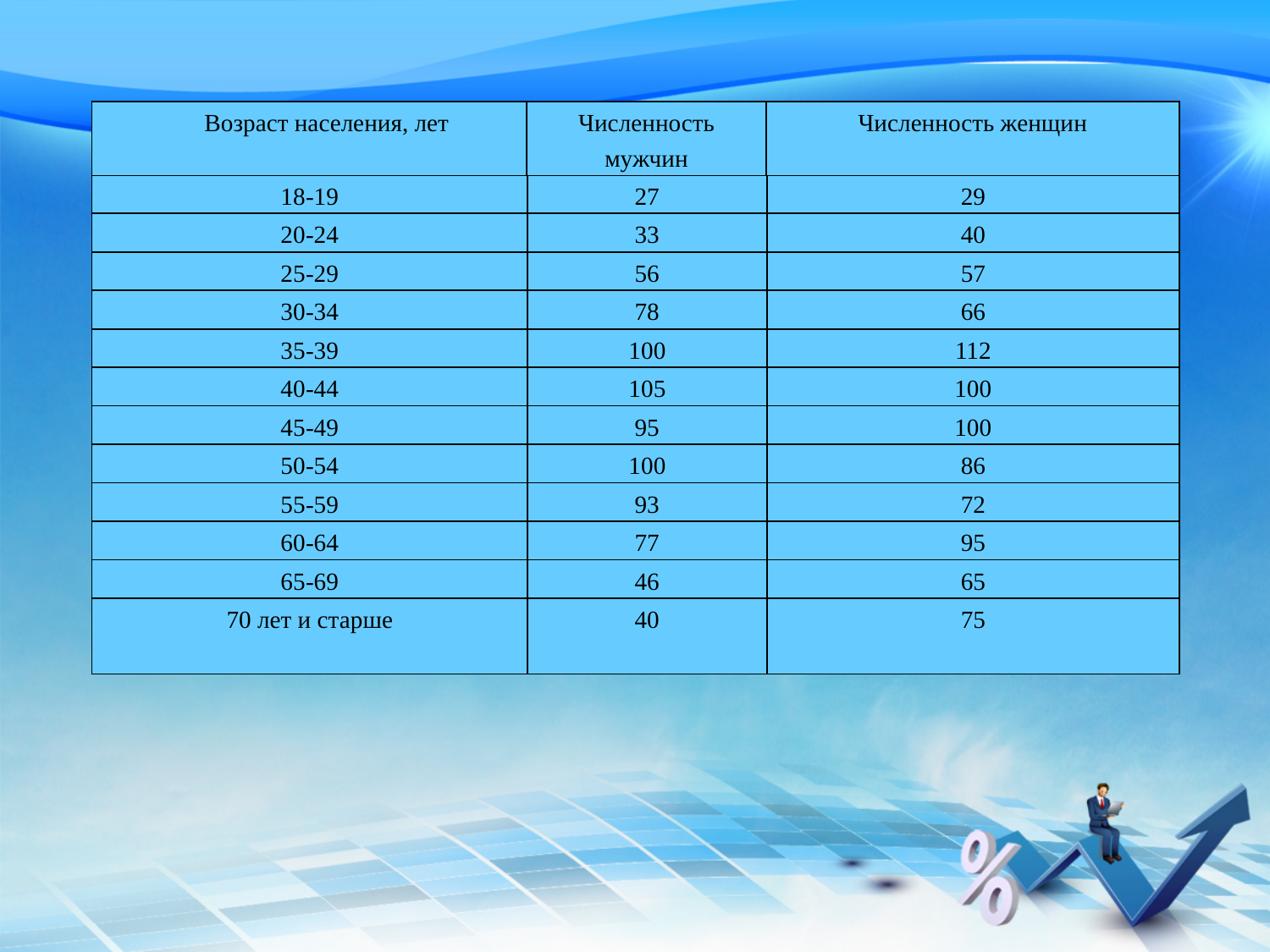

| Возраст населения, лет | Численность мужчин | Численность женщин |
| --- | --- | --- |
| 18-19 | 27 | 29 |
| --- | --- | --- |
| 20-24 | 33 | 40 |
| 25-29 | 56 | 57 |
| 30-34 | 78 | 66 |
| 35-39 | 100 | 112 |
| 40-44 | 105 | 100 |
| 45-49 | 95 | 100 |
| 50-54 | 100 | 86 |
| 55-59 | 93 | 72 |
| 60-64 | 77 | 95 |
| 65-69 | 46 | 65 |
| 70 лет и старше | 40 | 75 |